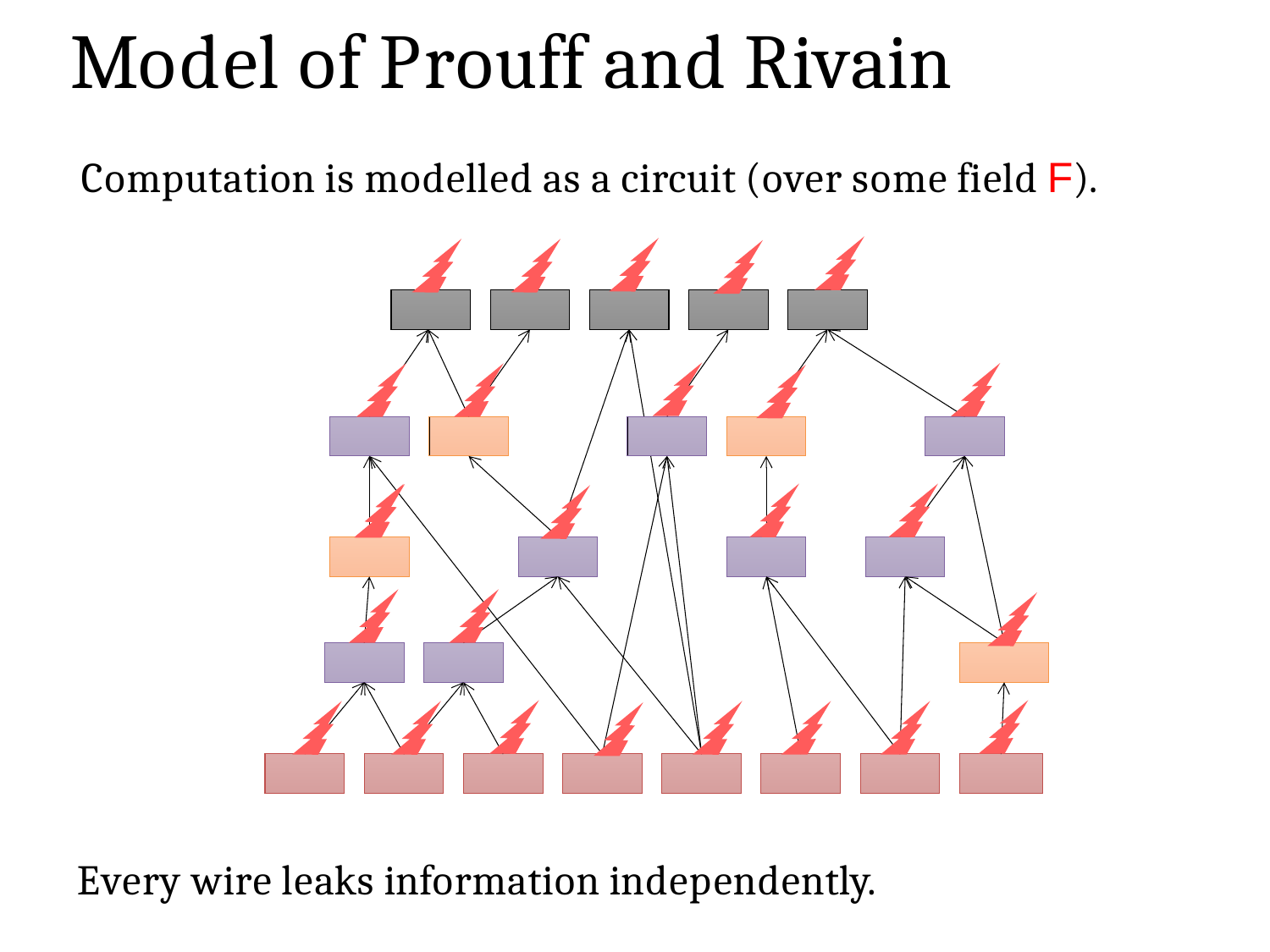

# Model of Prouff and Rivain
Computation is modelled as a circuit (over some field F).

Every wire leaks information independently.